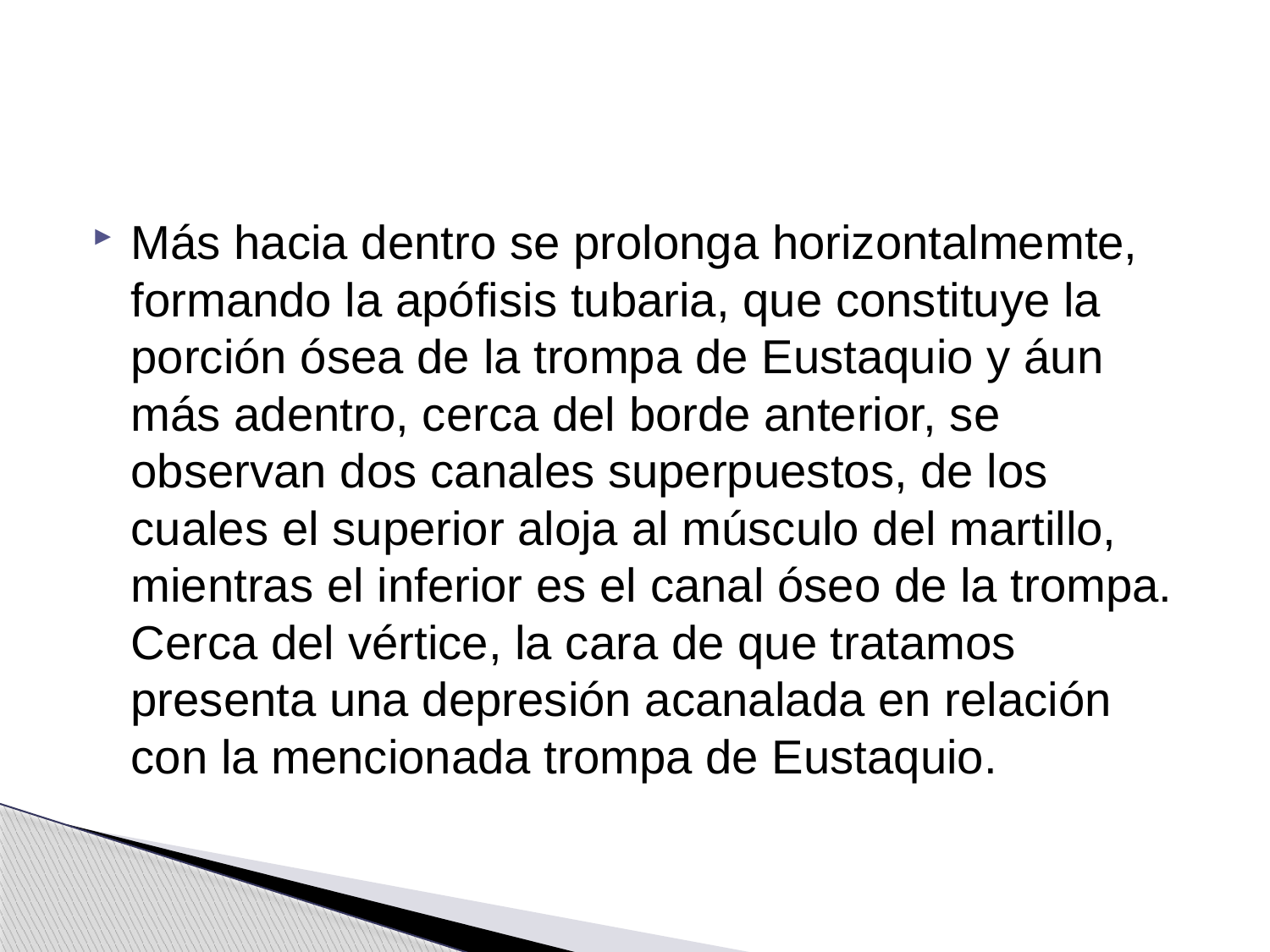

#
Más hacia dentro se prolonga horizontalmemte, formando la apófisis tubaria, que constituye la porción ósea de la trompa de Eustaquio y áun más adentro, cerca del borde anterior, se observan dos canales superpuestos, de los cuales el superior aloja al músculo del martillo, mientras el inferior es el canal óseo de la trompa. Cerca del vértice, la cara de que tratamos presenta una depresión acanalada en relación con la mencionada trompa de Eustaquio.